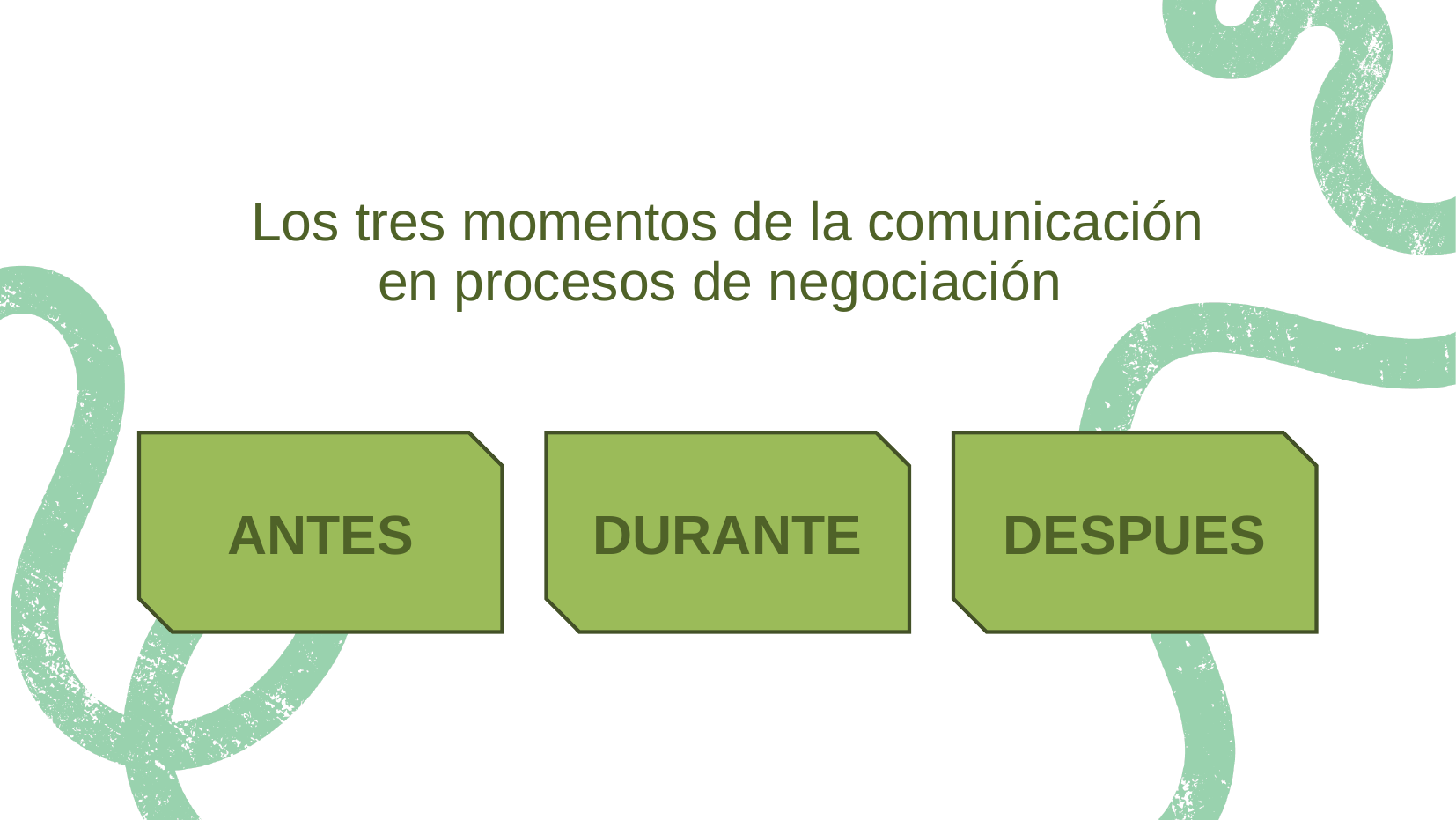

# Los tres momentos de la comunicación en procesos de negociación
ANTES
DURANTE
DESPUES